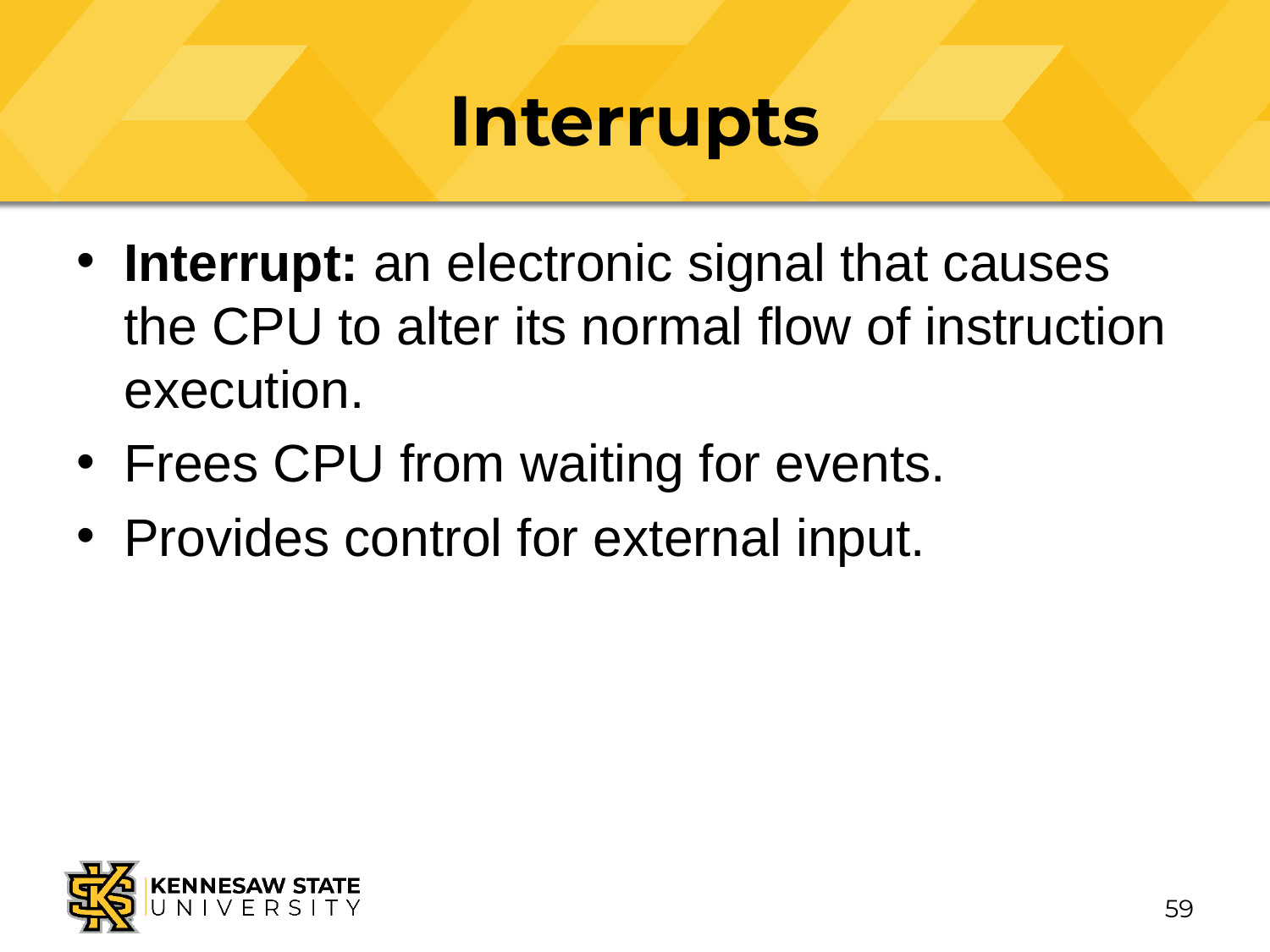

# Interrupts
Interrupt: an electronic signal that causes the CPU to alter its normal flow of instruction execution.
Frees CPU from waiting for events.
Provides control for external input.

59